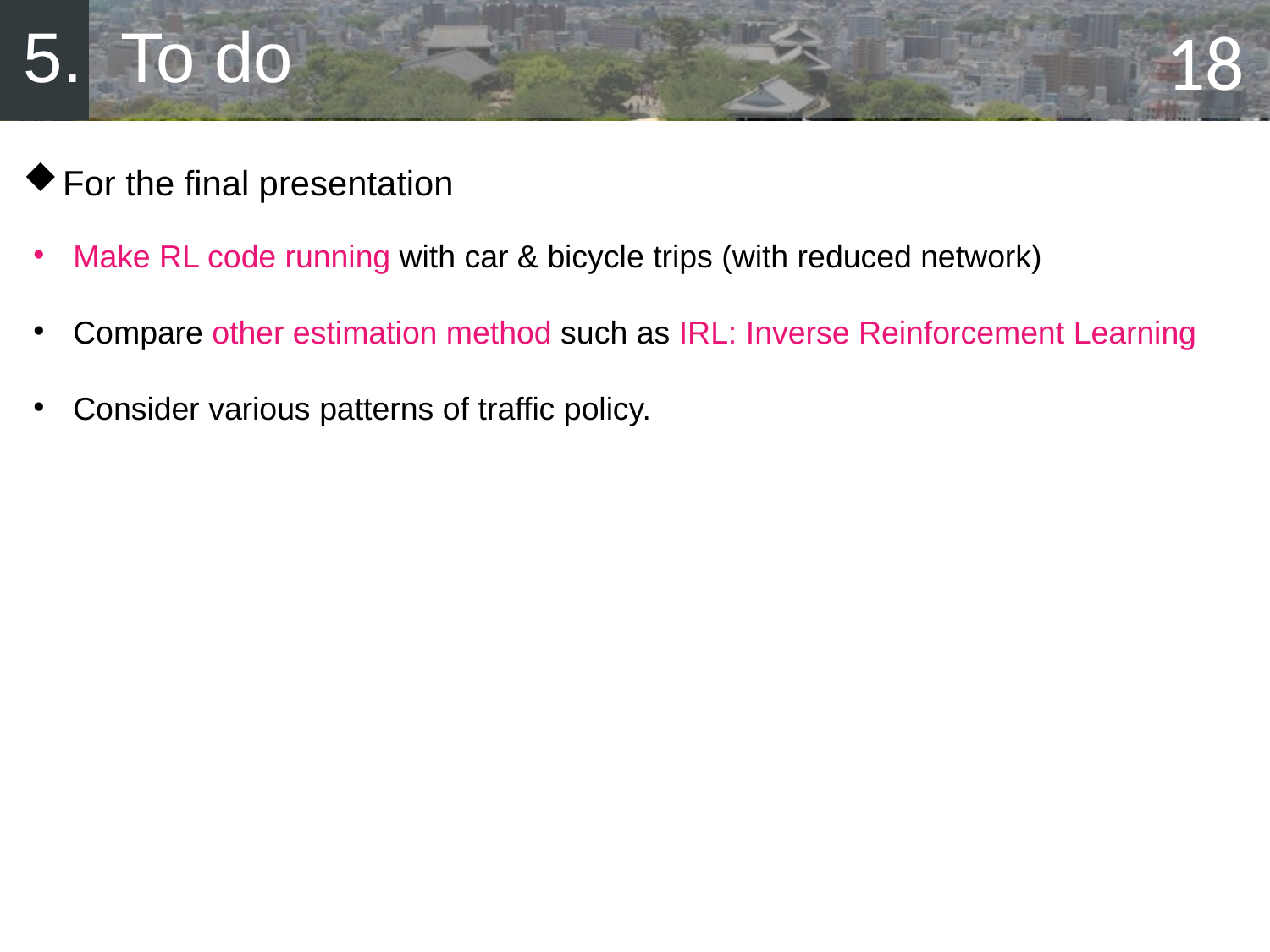

# 5.  To do
18
For the final presentation
Make RL code running with car & bicycle trips (with reduced network)

Compare other estimation method such as IRL: Inverse Reinforcement Learning

Consider various patterns of traffic policy.